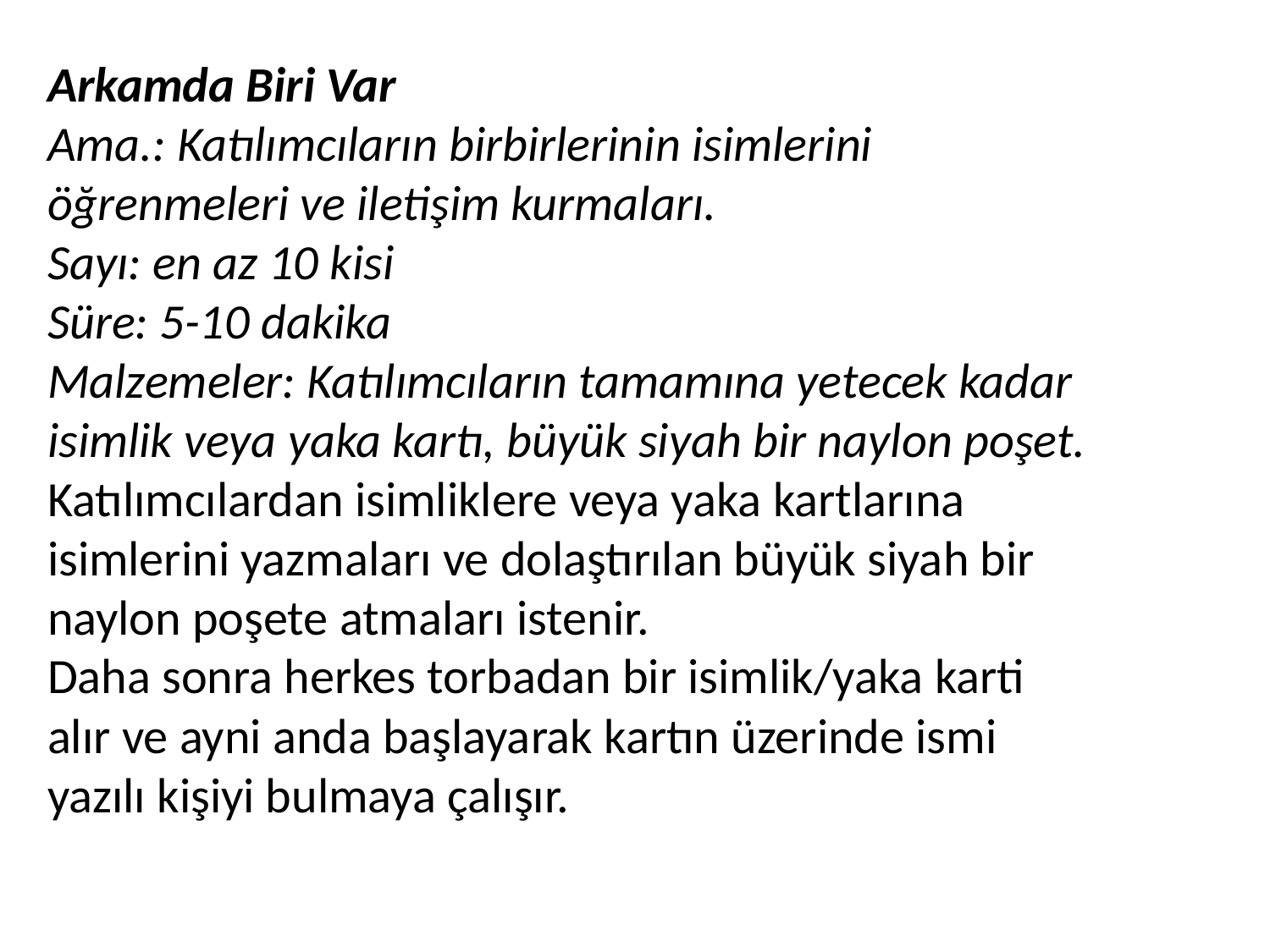

Arkamda Biri Var
Ama.: Katılımcıların birbirlerinin isimlerini öğrenmeleri ve iletişim kurmaları.
Sayı: en az 10 kisi
Süre: 5-10 dakika
Malzemeler: Katılımcıların tamamına yetecek kadar isimlik veya yaka kartı, büyük siyah bir naylon poşet.
Katılımcılardan isimliklere veya yaka kartlarına isimlerini yazmaları ve dolaştırılan büyük siyah bir naylon poşete atmaları istenir.
Daha sonra herkes torbadan bir isimlik/yaka karti alır ve ayni anda başlayarak kartın üzerinde ismi yazılı kişiyi bulmaya çalışır.